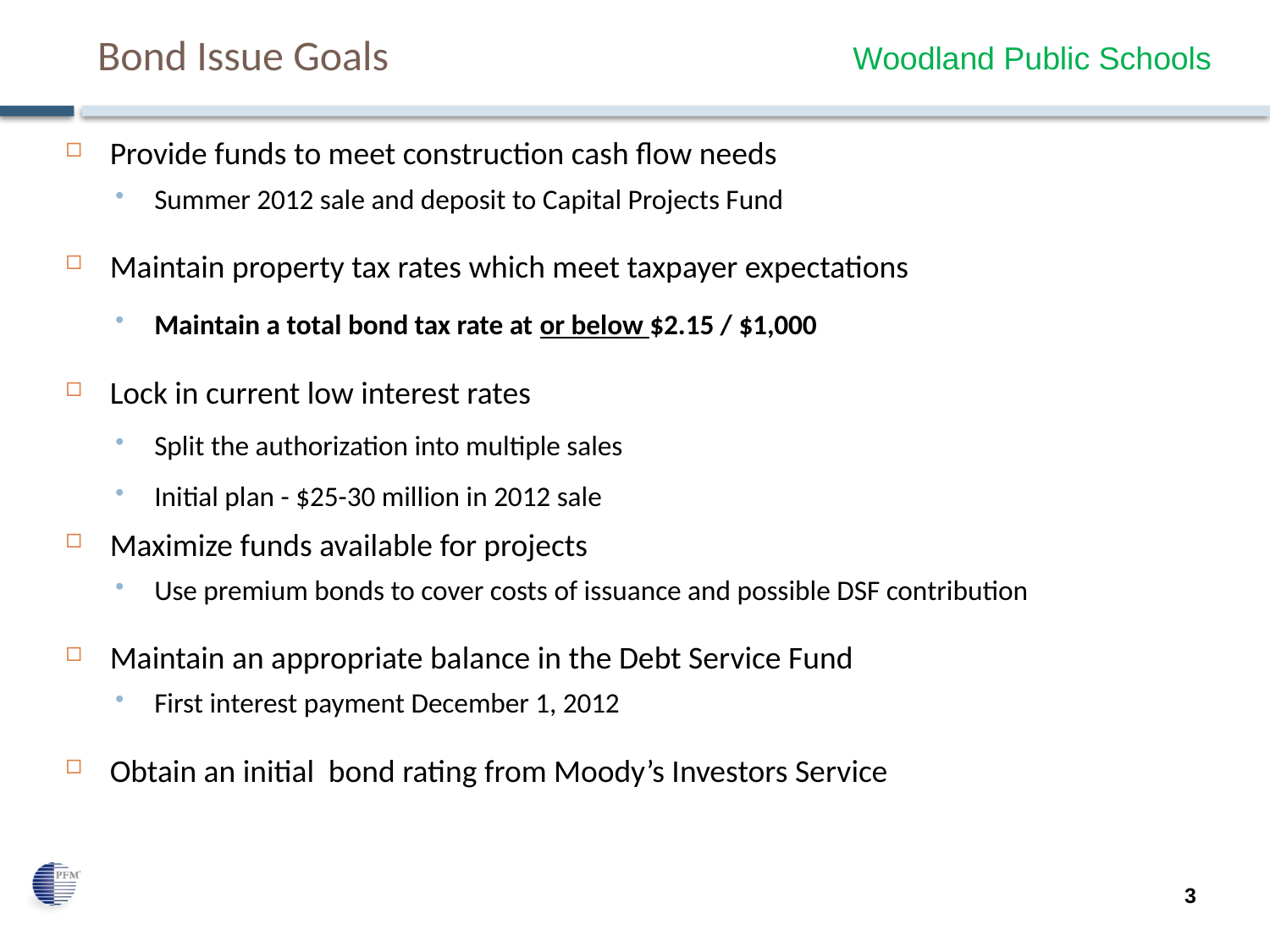

# Bond Issue Goals
Provide funds to meet construction cash flow needs
Summer 2012 sale and deposit to Capital Projects Fund
Maintain property tax rates which meet taxpayer expectations
Maintain a total bond tax rate at or below $2.15 / $1,000
Lock in current low interest rates
Split the authorization into multiple sales
Initial plan - $25-30 million in 2012 sale
Maximize funds available for projects
Use premium bonds to cover costs of issuance and possible DSF contribution
Maintain an appropriate balance in the Debt Service Fund
First interest payment December 1, 2012
Obtain an initial  bond rating from Moody’s Investors Service

3